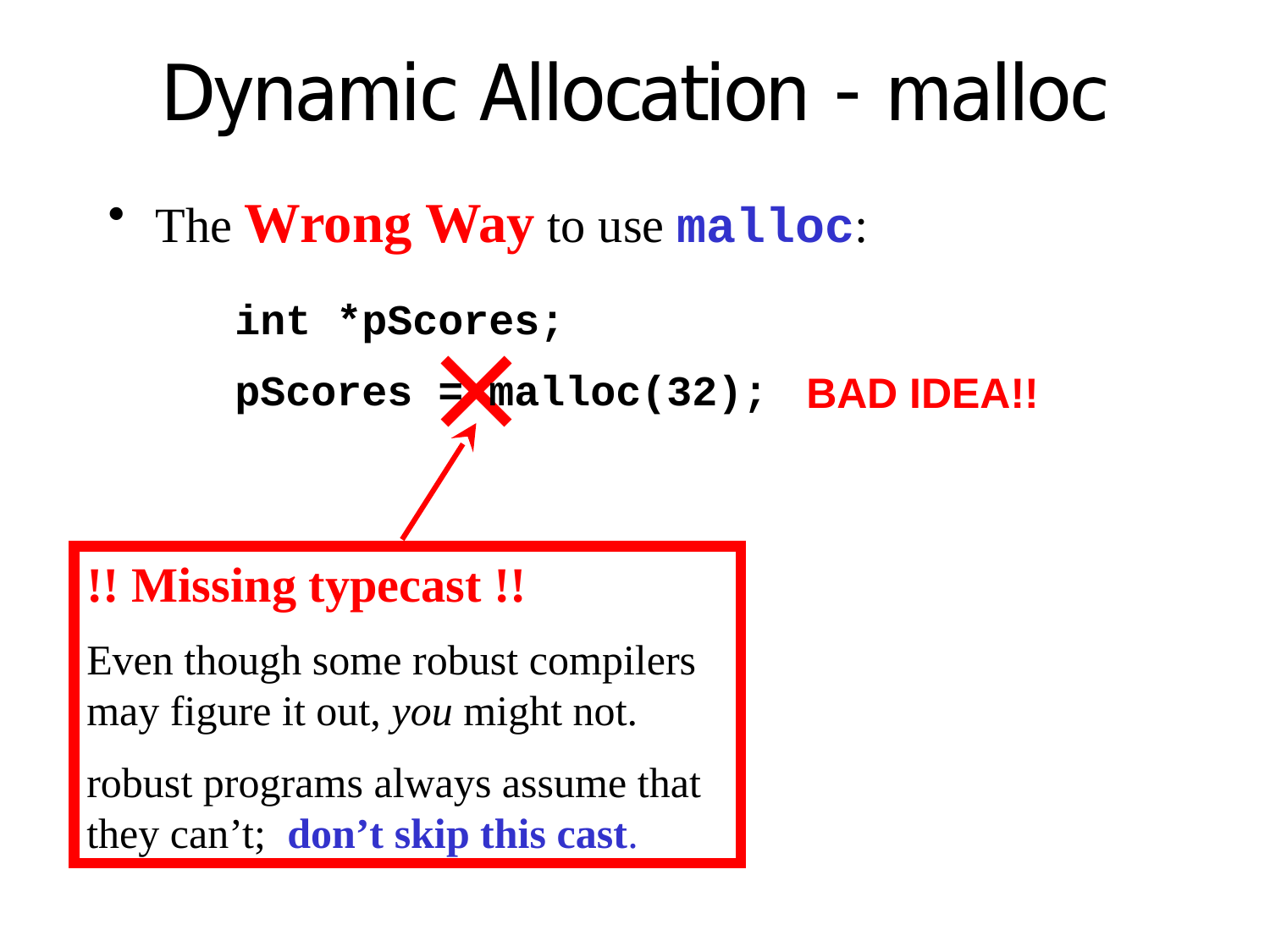

# Dynamic Allocation - malloc
The Wrong Way to use malloc:

int *pScores;
pScores = malloc(32);

BAD IDEA!!

!! Missing typecast !!
Even though some robust compilers may figure it out, you might not.
robust programs always assume that they can’t;  don’t skip this cast.